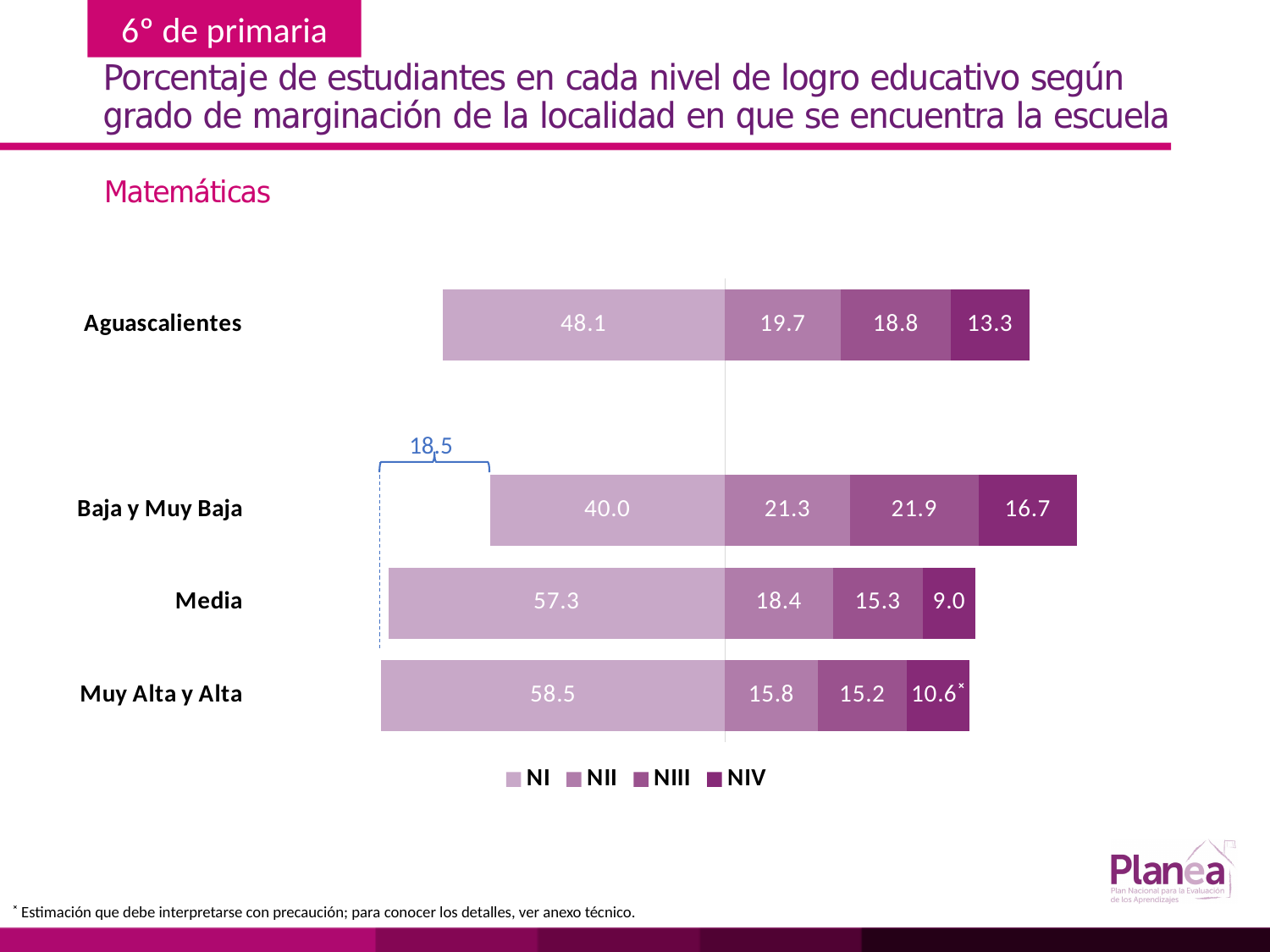

# Porcentaje de estudiantes en cada nivel de logro educativo según grado de marginación de la localidad en que se encuentra la escuela

Matemáticas

### Chart

| Category |  |  |  |  |
|---|---|---|---|---|
| Muy Alta y Alta | -58.5 | 15.8 | 15.2 | 10.6 |
| Media | -57.3 | 18.4 | 15.3 | 9.0 |
| Baja y Muy Baja | -40.0 | 21.3 | 21.9 | 16.7 |
|  | None | None | None | None |
| Aguascalientes | -48.1 | 19.7 | 18.8 | 13.3 |
18.5
˟ Estimación que debe interpretarse con precaución; para conocer los detalles, ver anexo técnico.